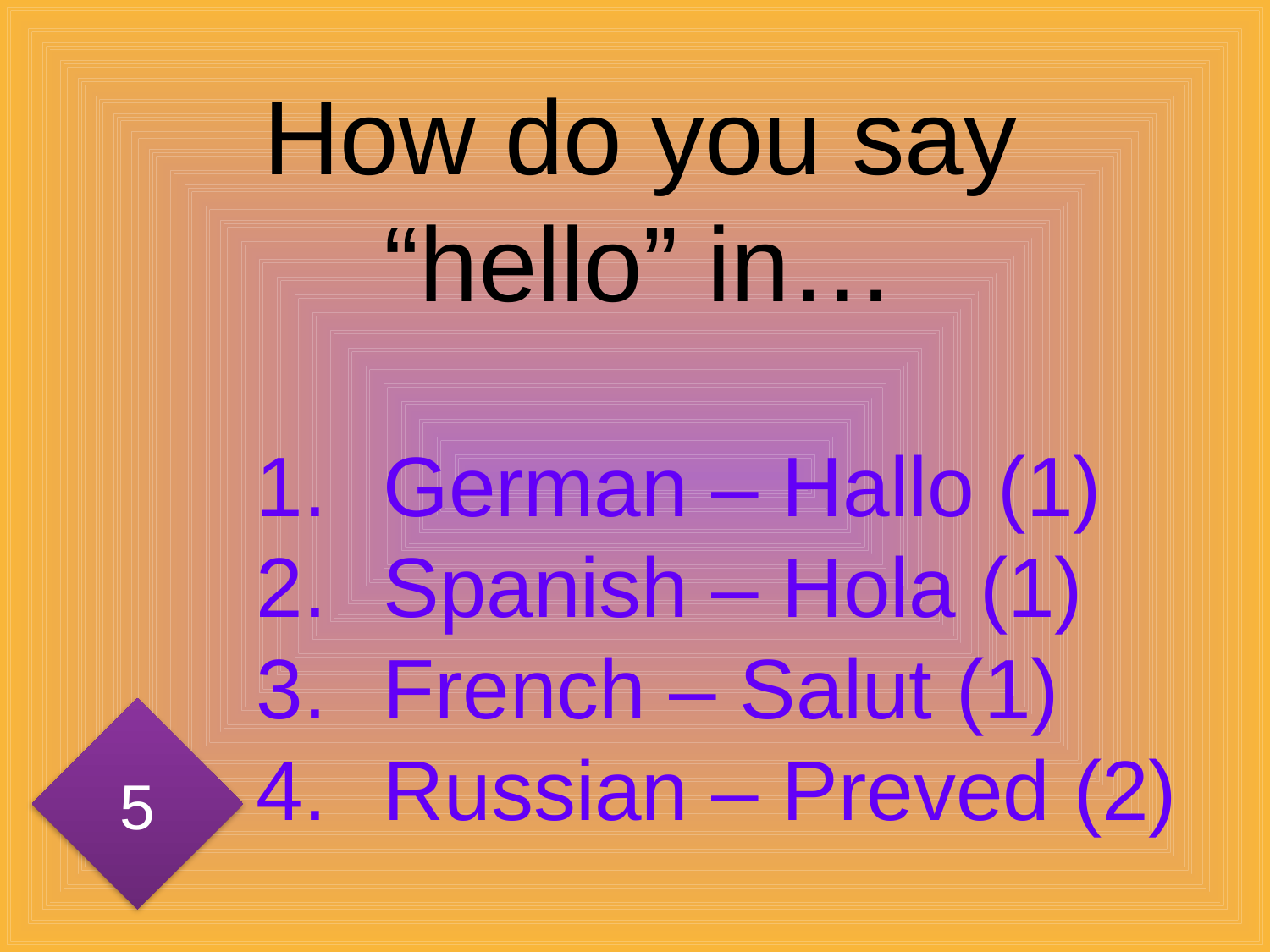

# How do you say “hello” in…
German – Hallo (1)
Spanish – Hola (1)
French – Salut (1)
Russian – Preved (2)
5